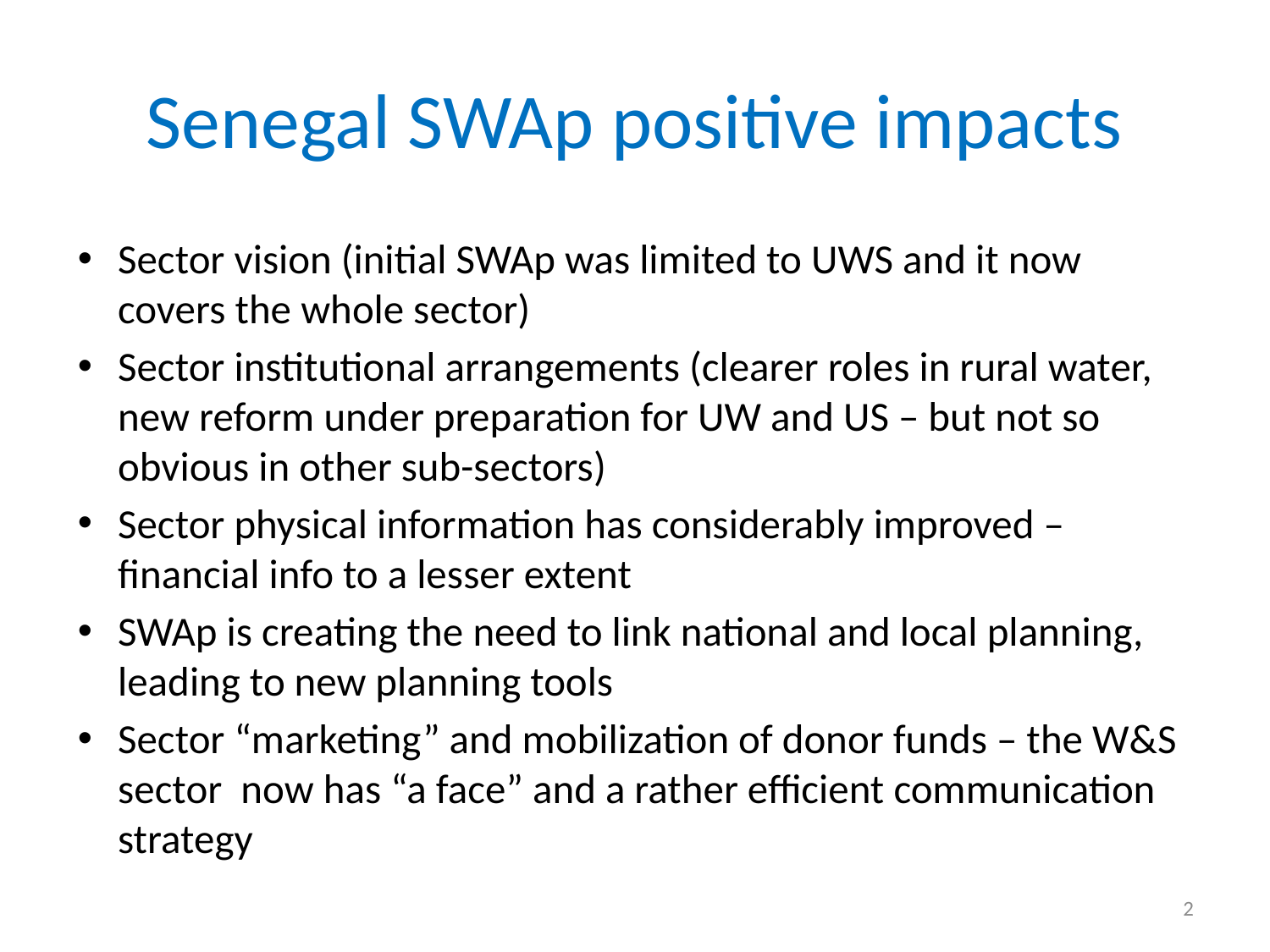

# Senegal SWAp positive impacts
Sector vision (initial SWAp was limited to UWS and it now covers the whole sector)
Sector institutional arrangements (clearer roles in rural water, new reform under preparation for UW and US – but not so obvious in other sub-sectors)
Sector physical information has considerably improved – financial info to a lesser extent
SWAp is creating the need to link national and local planning, leading to new planning tools
Sector “marketing” and mobilization of donor funds – the W&S sector  now has “a face” and a rather efficient communication strategy
2